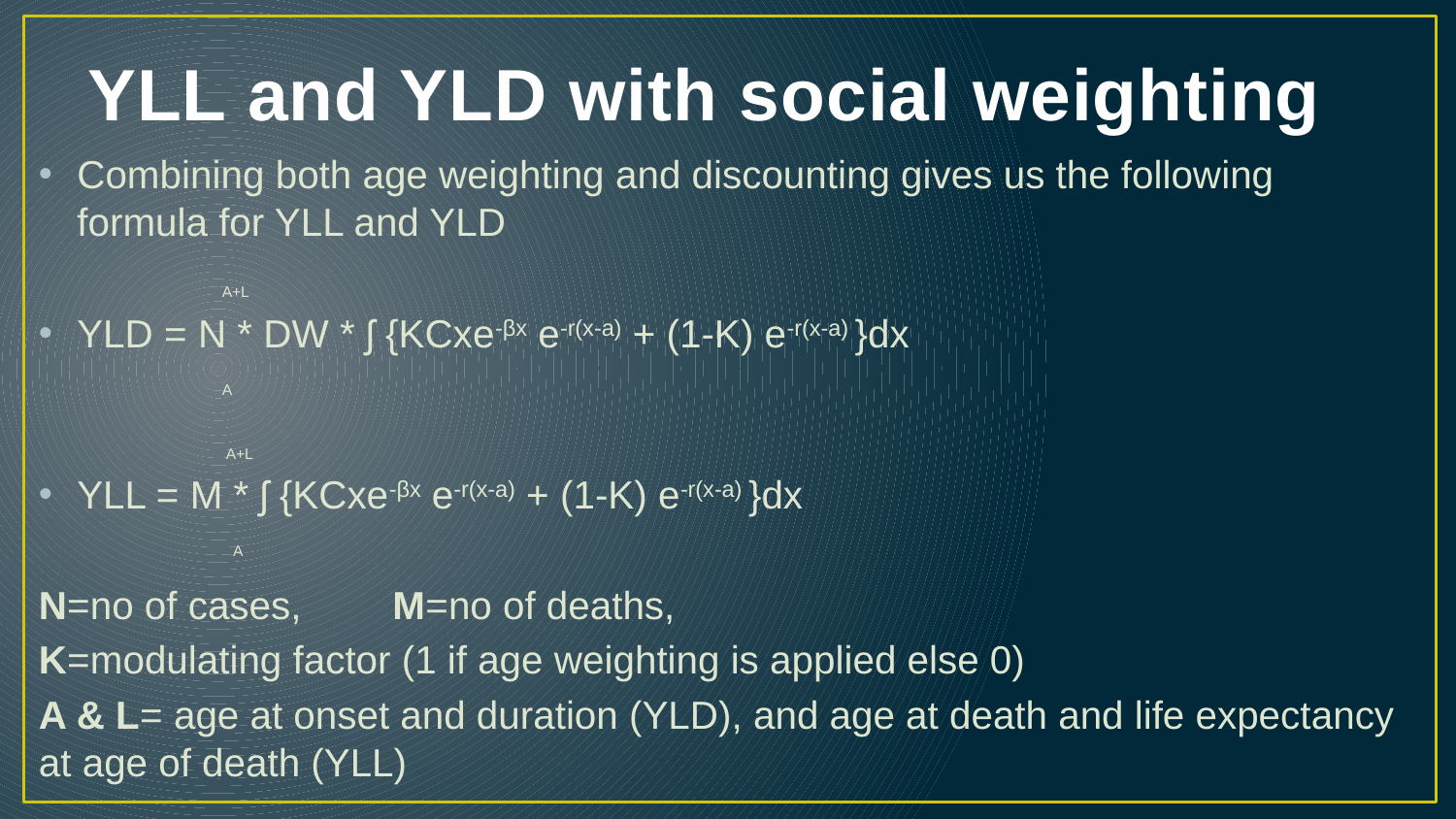

# YLL and YLD with social weighting
Combining both age weighting and discounting gives us the following formula for YLL and YLD
		      A+L
YLD = N * DW * ʃ {KCxe-βx e-r(x-a) + (1-K) e-r(x-a) }dx
		      A
	           A+L
YLL = M * ʃ {KCxe-βx e-r(x-a) + (1-K) e-r(x-a) }dx
	       A
N=no of cases,		M=no of deaths,
K=modulating factor (1 if age weighting is applied else 0)
A & L= age at onset and duration (YLD), and age at death and life expectancy at age of death (YLL)